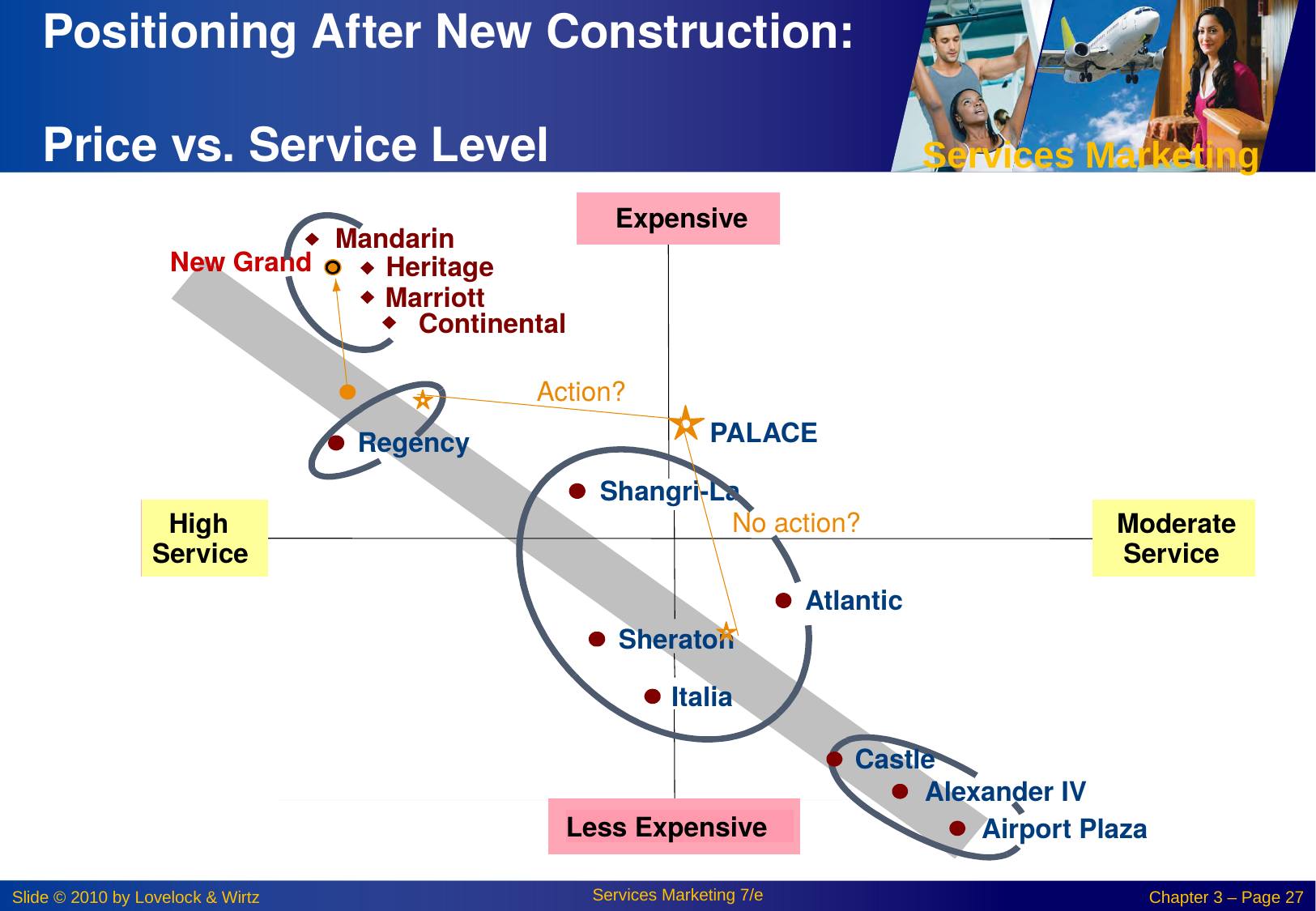

# Positioning After New Construction: Price vs. Service Level

Expensive

Mandarin

New Grand
Heritage

Marriott

Continental

Action?

PALACE

Regency

Shangri-La

No action?
High
 Moderate
Service

Service

Atlantic

Sheraton

Italia

Castle

Alexander IV

Less Expensive

Airport Plaza